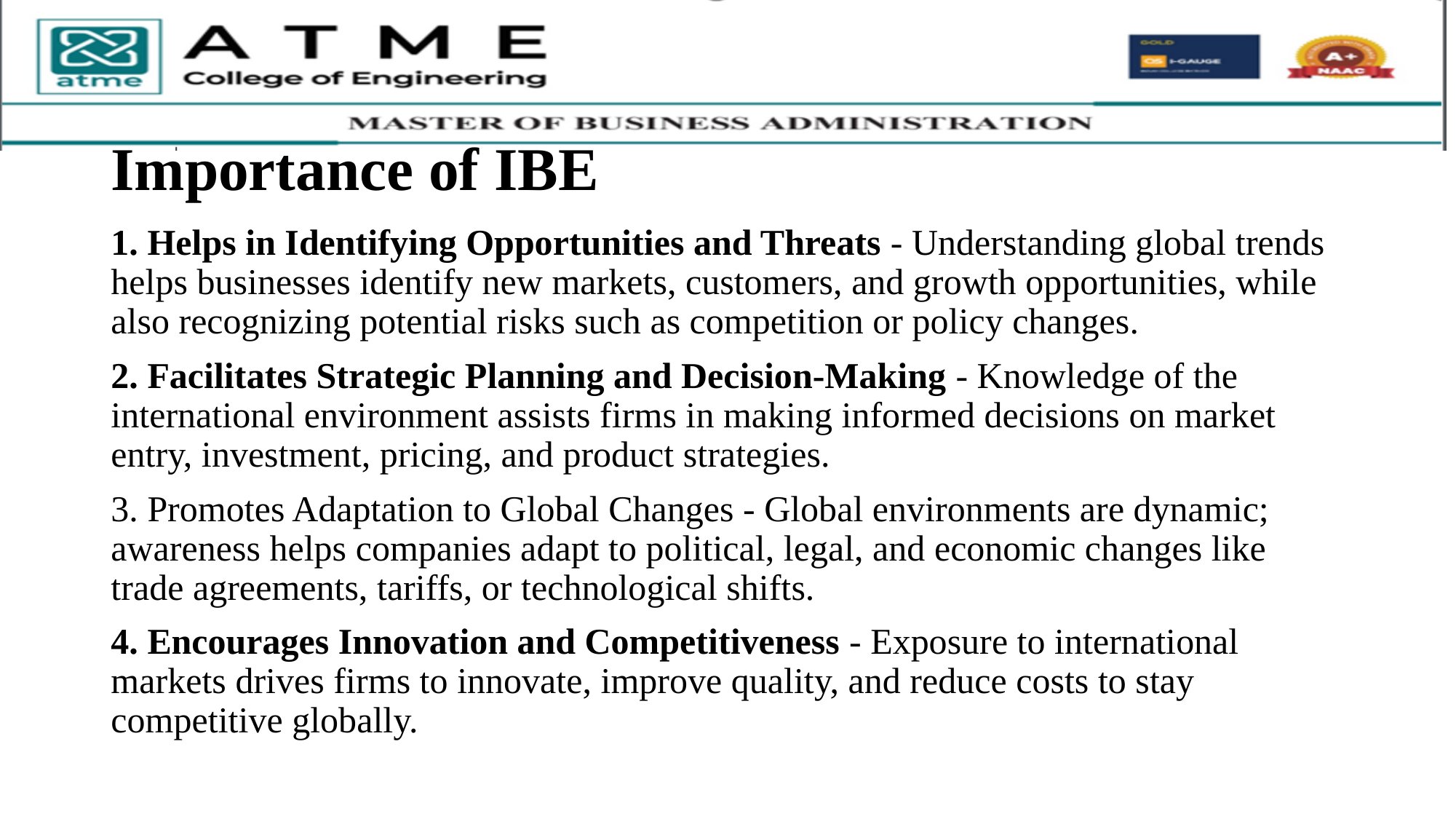

# Importance of IBE
1. Helps in Identifying Opportunities and Threats - Understanding global trends helps businesses identify new markets, customers, and growth opportunities, while also recognizing potential risks such as competition or policy changes.
2. Facilitates Strategic Planning and Decision-Making - Knowledge of the international environment assists firms in making informed decisions on market entry, investment, pricing, and product strategies.
3. Promotes Adaptation to Global Changes - Global environments are dynamic; awareness helps companies adapt to political, legal, and economic changes like trade agreements, tariffs, or technological shifts.
4. Encourages Innovation and Competitiveness - Exposure to international markets drives firms to innovate, improve quality, and reduce costs to stay competitive globally.